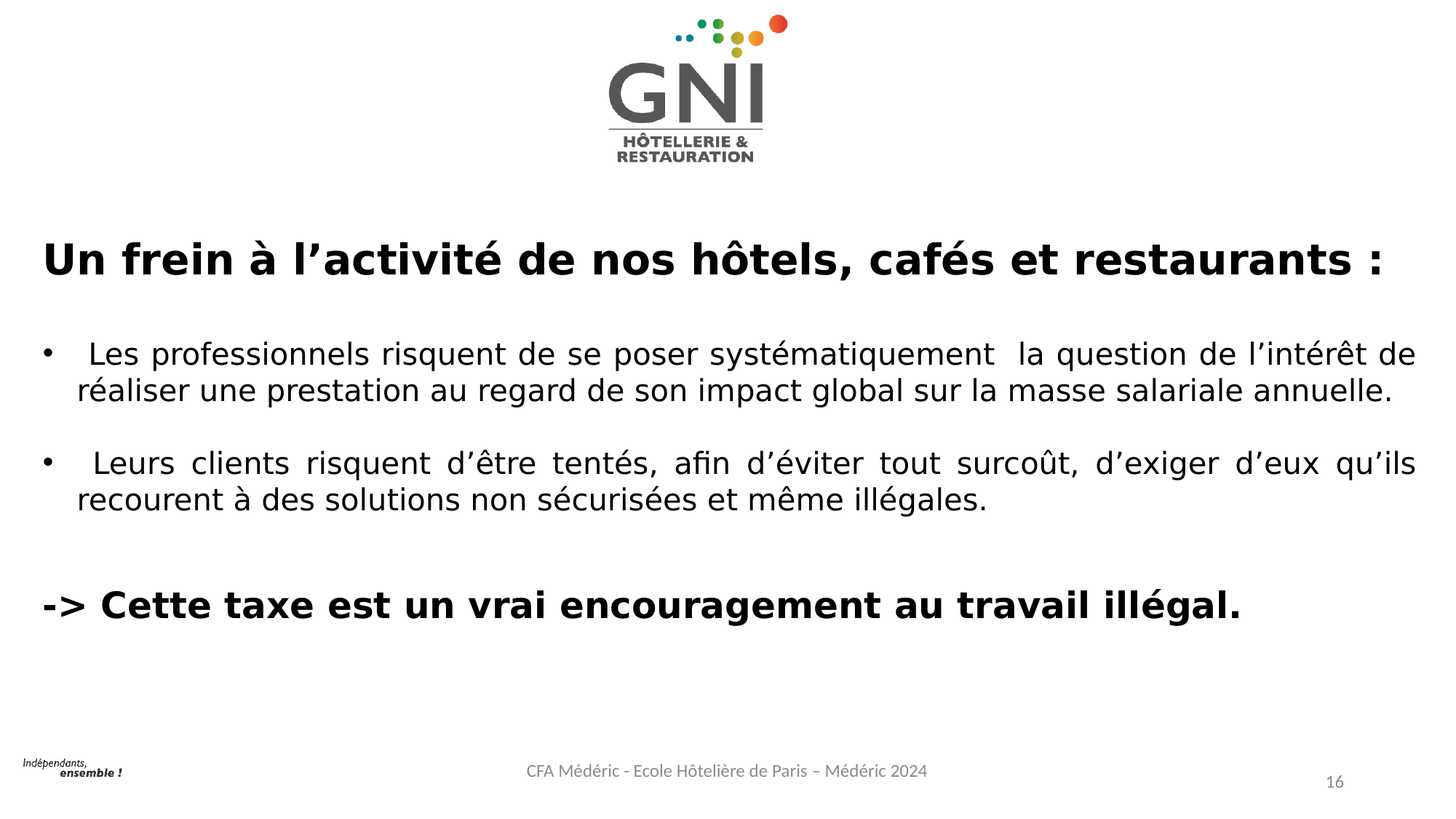

Un frein à l’activité de nos hôtels, cafés et restaurants :

 Les professionnels risquent de se poser systématiquement  la question de l’intérêt de réaliser une prestation au regard de son impact global sur la masse salariale annuelle.

 Leurs clients risquent d’être tentés, afin d’éviter tout surcoût, d’exiger d’eux qu’ils recourent à des solutions non sécurisées et même illégales.

-> Cette taxe est un vrai encouragement au travail illégal.

CFA Médéric - Ecole Hôtelière de Paris – Médéric 2024

16